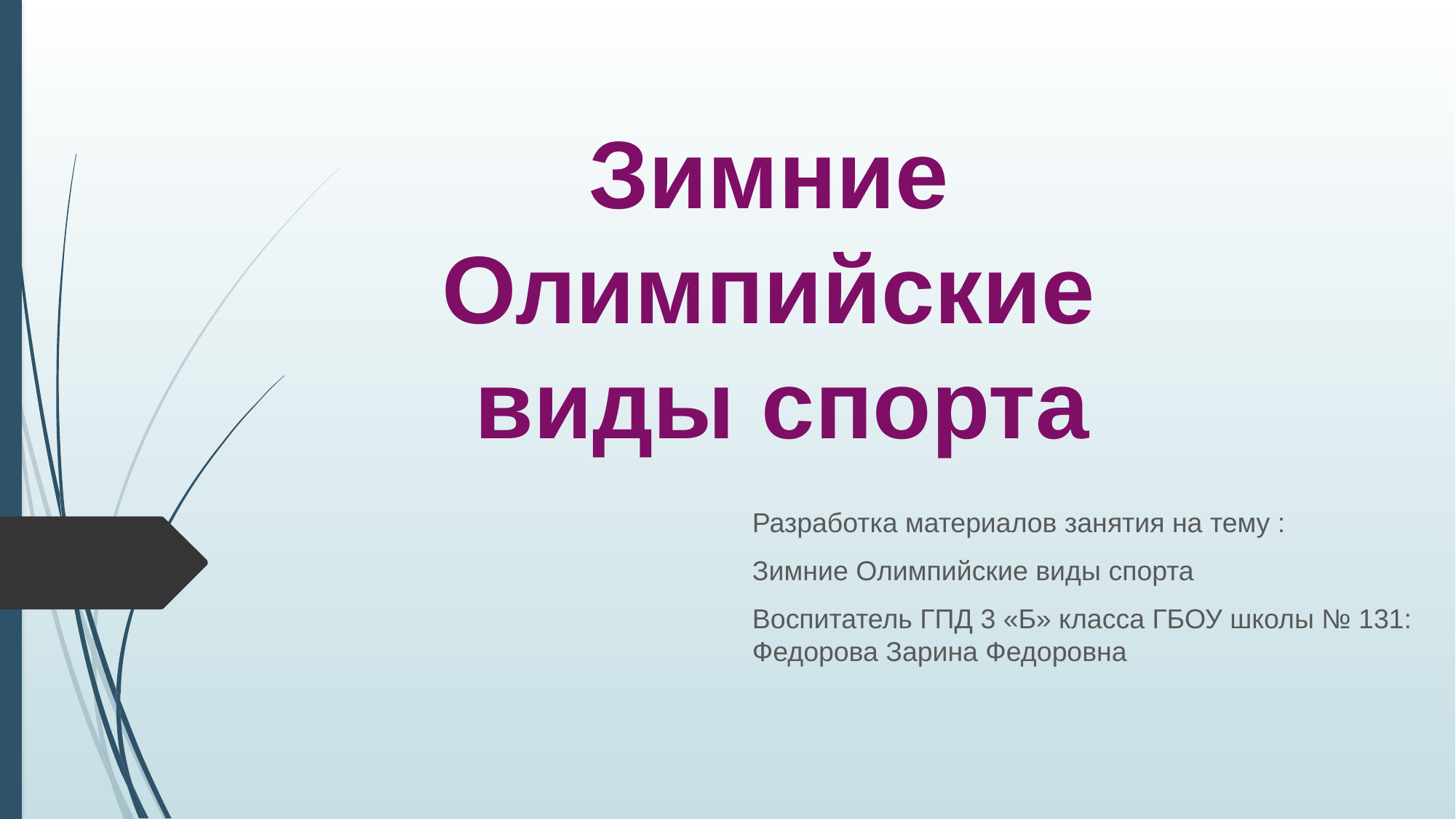

# Зимние Олимпийские виды спорта
Разработка материалов занятия на тему :
Зимние Олимпийские виды спорта
Воспитатель ГПД 3 «Б» класса ГБОУ школы № 131: Федорова Зарина Федоровна